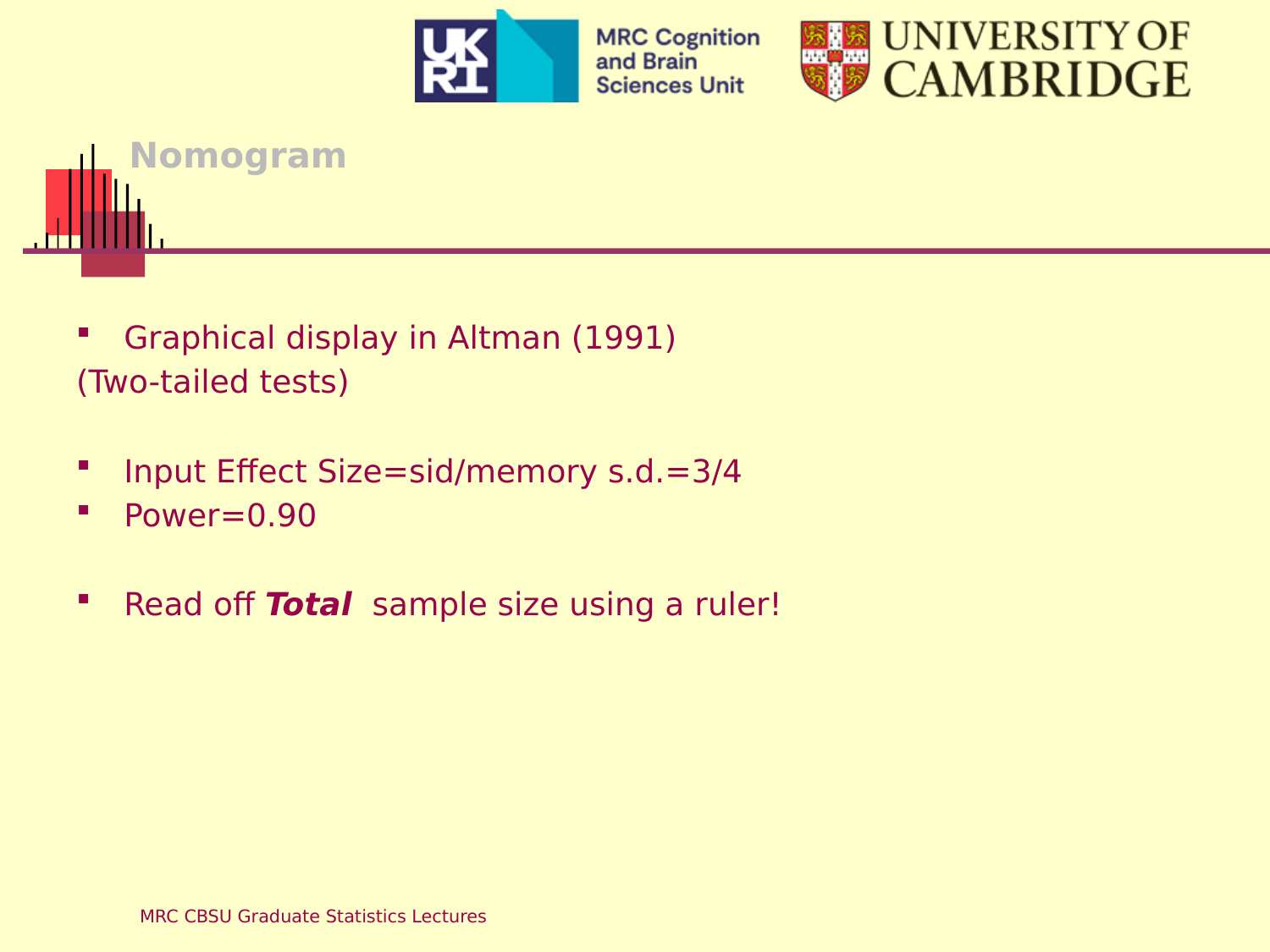

# Nomogram

Graphical display in Altman (1991)
(Two-tailed tests)

Input Effect Size=sid/memory s.d.=3/4
Power=0.90

Read off Total  sample size using a ruler!

MRC CBSU Graduate Statistics Lectures